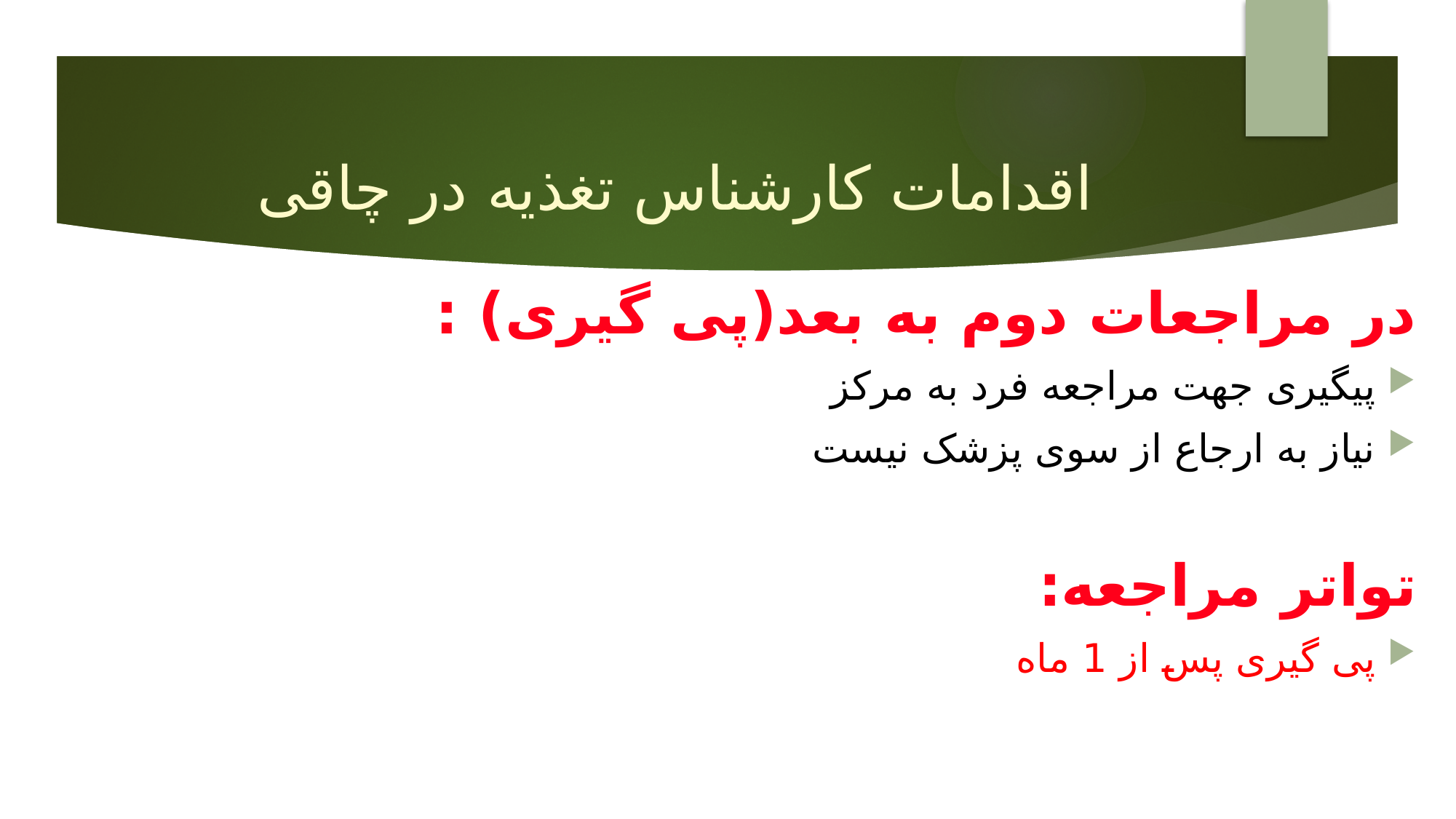

# اقدامات کارشناس تغذیه در چاقی
در مراجعات دوم به بعد(پی گیری) :
پیگیری جهت مراجعه فرد به مرکز
نیاز به ارجاع از سوی پزشک نیست

تواتر مراجعه:
پی گیری پس از 1 ماه